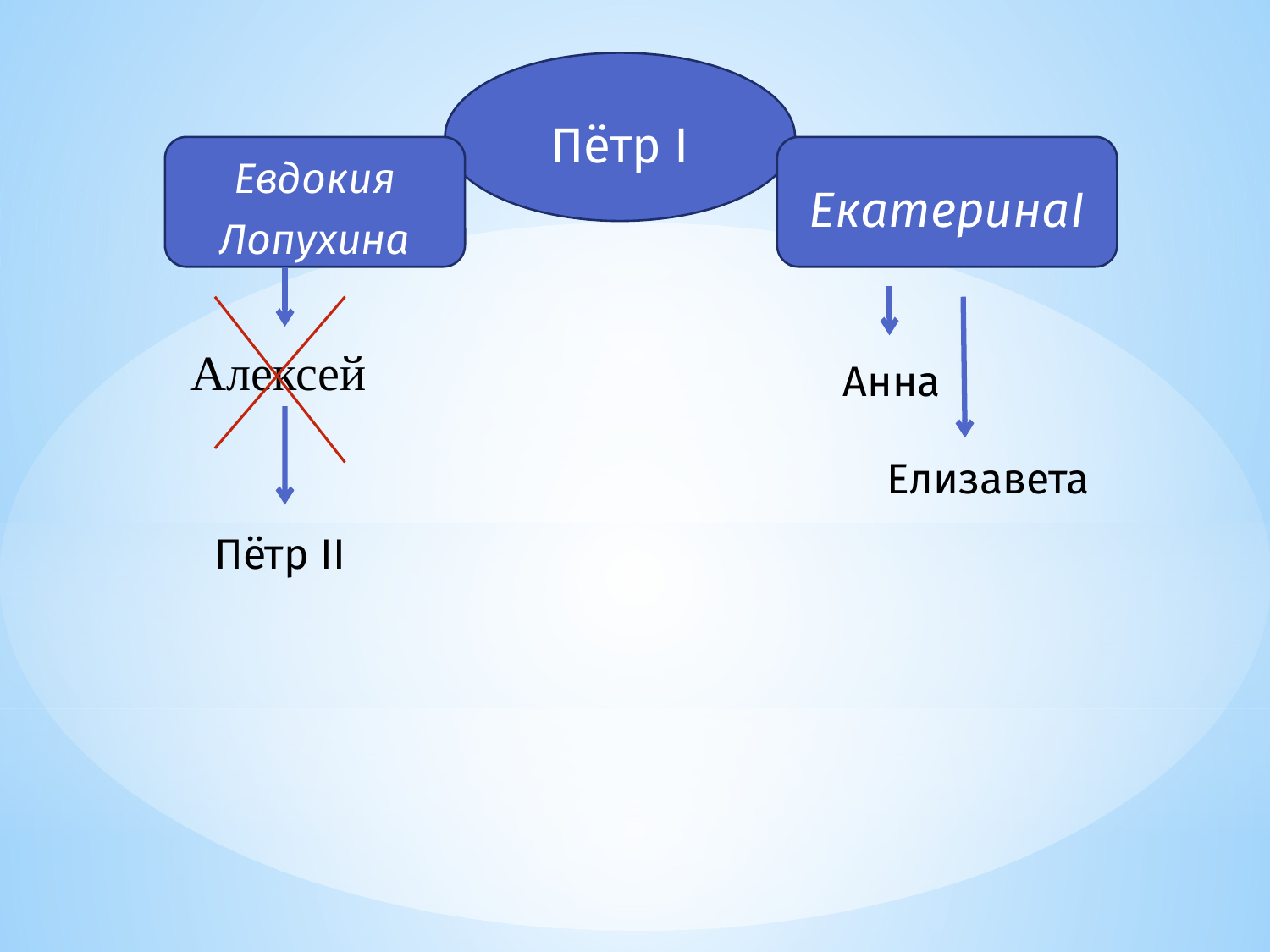

Пётр I

Евдокия Лопухина
ЕкатеринаI
Алексей
Анна
Елизавета
Пётр II